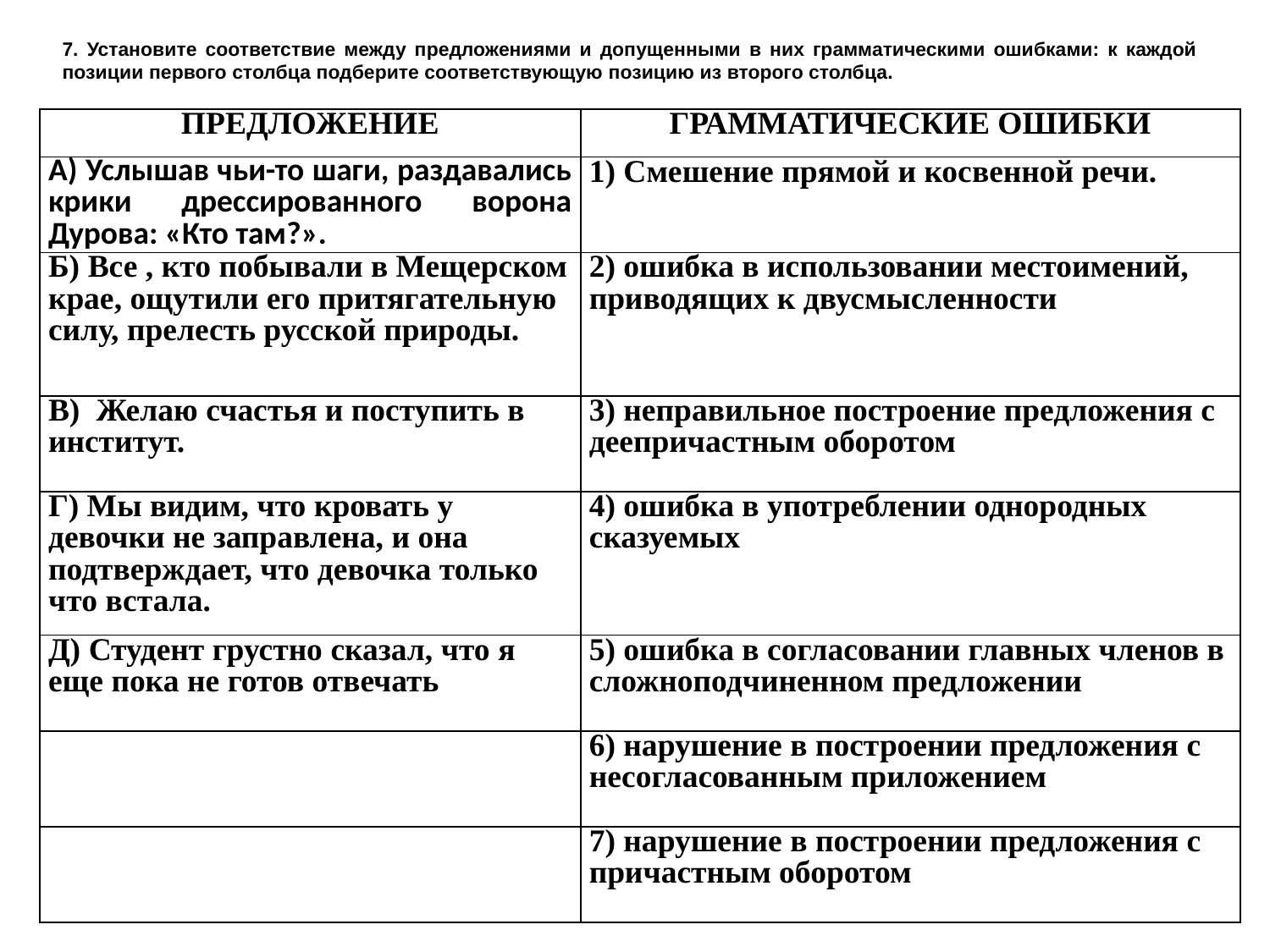

7. Установите соответствие между предложениями и допущенными в них грамматическими ошибками: к каждой позиции первого столбца подберите соответствующую позицию из второго столбца.
| ПРЕДЛОЖЕНИЕ | ГРАММАТИЧЕСКИЕ ОШИБКИ |
| --- | --- |
| А) Услышав чьи-то шаги, раздавались крики дрессированного ворона Дурова: «Кто там?». | 1) Смешение прямой и косвенной речи. |
| Б) Все , кто побывали в Мещерском крае, ощутили его притягательную силу, прелесть русской природы. | 2) ошибка в использовании местоимений, приводящих к двусмысленности |
| В) Желаю счастья и поступить в институт. | 3) неправильное построение предложения с деепричастным оборотом |
| Г) Мы видим, что кровать у девочки не заправлена, и она подтверждает, что девочка только что встала. | 4) ошибка в употреблении однородных сказуемых |
| Д) Студент грустно сказал, что я еще пока не готов отвечать | 5) ошибка в согласовании главных членов в сложноподчиненном предложении |
|  | 6) нарушение в построении предложения с несогласованным приложением |
|  | 7) нарушение в построении предложения с причастным оборотом |